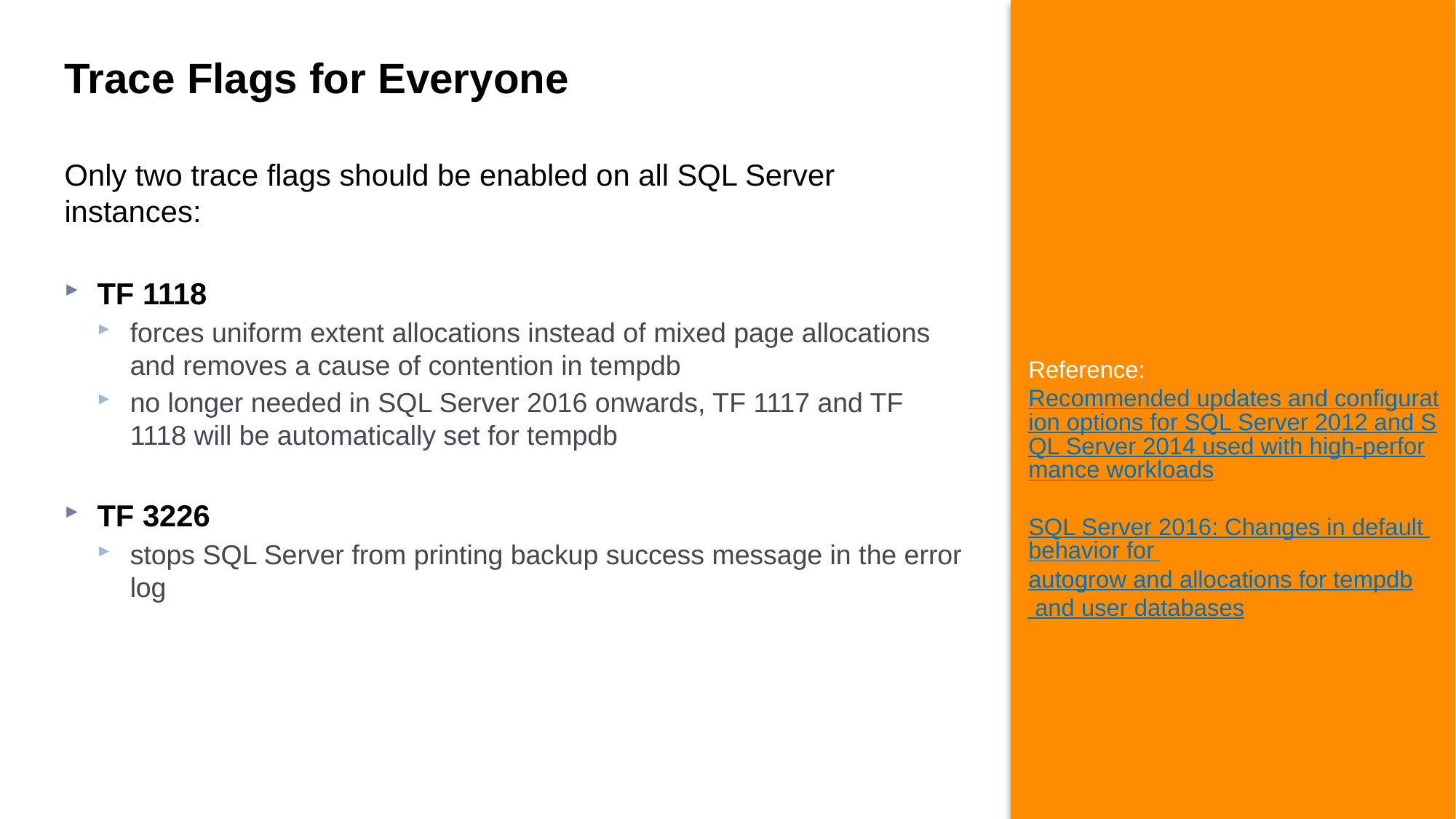

# Trace Flags for Everyone
Only two trace flags should be enabled on all SQL Server instances:

TF 1118
forces uniform extent allocations instead of mixed page allocations and removes a cause of contention in tempdb
no longer needed in SQL Server 2016 onwards, TF 1117 and TF 1118 will be automatically set for tempdb

TF 3226
stops SQL Server from printing backup success message in the error log
Reference:
Recommended updates and configuration options for SQL Server 2012 and SQL Server 2014 used with high-performance workloads

SQL Server 2016: Changes in default behavior for autogrow and allocations for tempdb and user databases